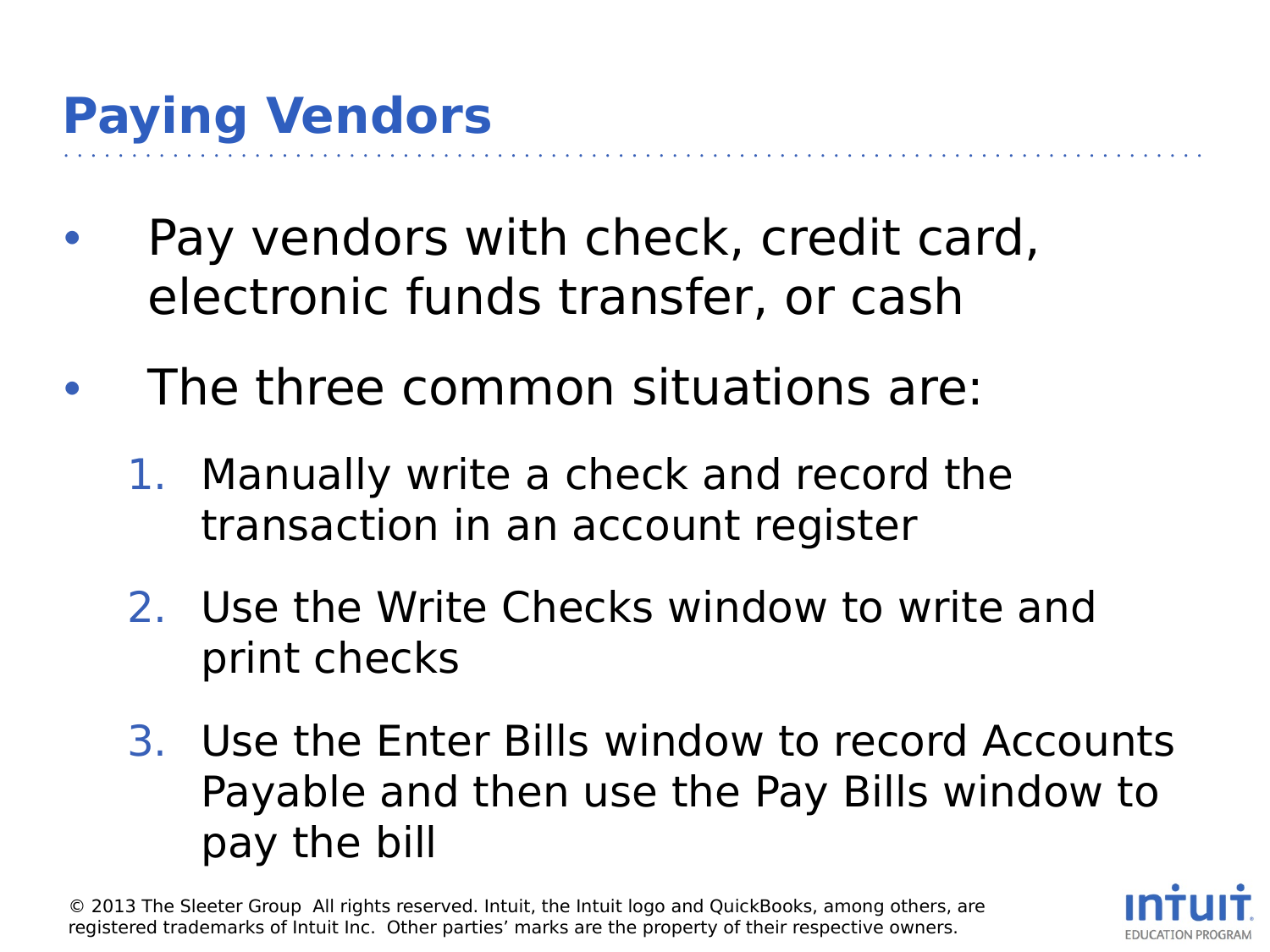

# Paying Vendors
Pay vendors with check, credit card, electronic funds transfer, or cash
The three common situations are:
Manually write a check and record the transaction in an account register
Use the Write Checks window to write and print checks
Use the Enter Bills window to record Accounts Payable and then use the Pay Bills window to pay the bill